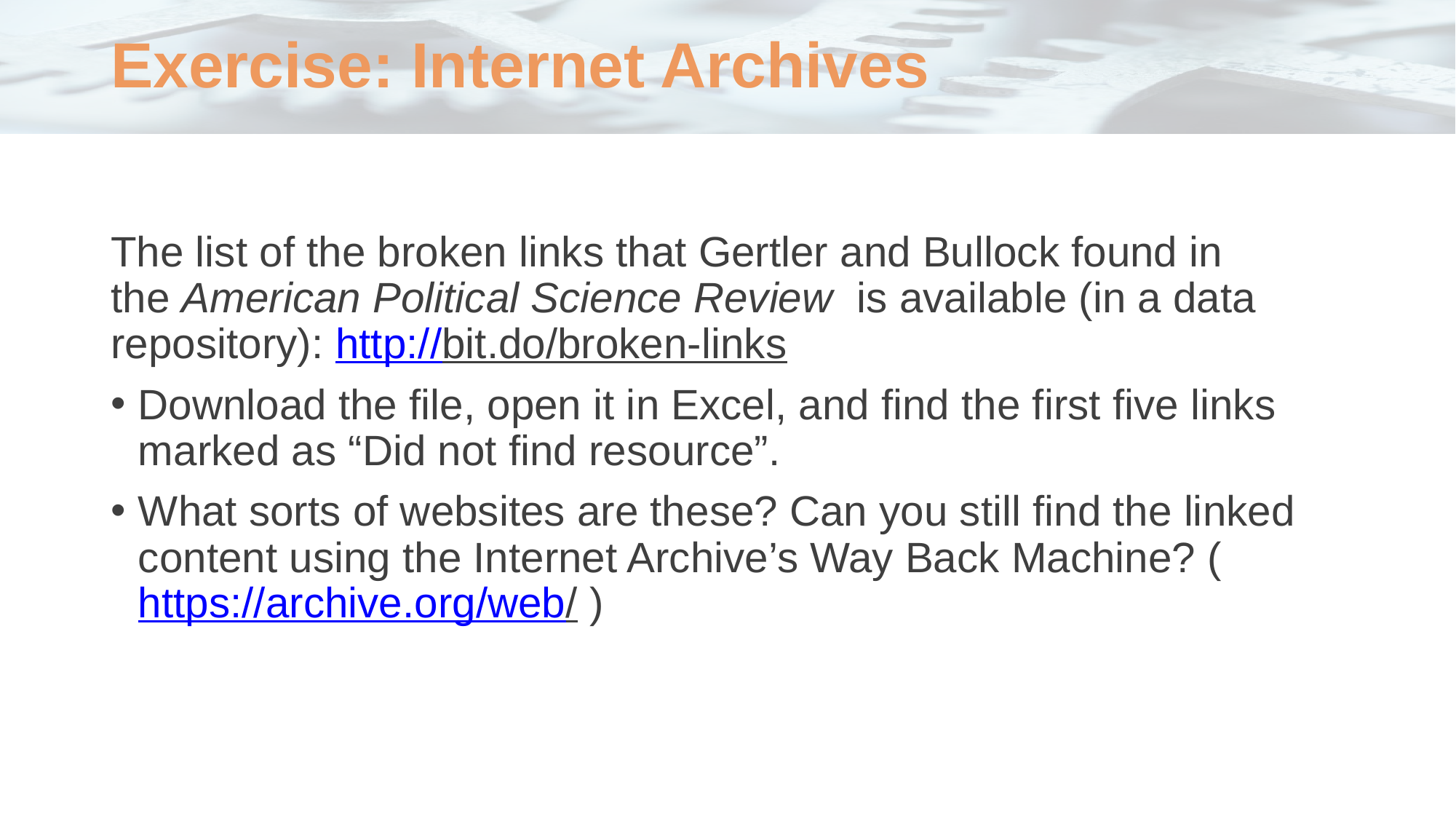

# Exercise: Internet Archives
The list of the broken links that Gertler and Bullock found in the American Political Science Review  is available (in a data repository): http://bit.do/broken-links
Download the file, open it in Excel, and find the first five links marked as “Did not find resource”.
What sorts of websites are these? Can you still find the linked content using the Internet Archive’s Way Back Machine? (https://archive.org/web/ )